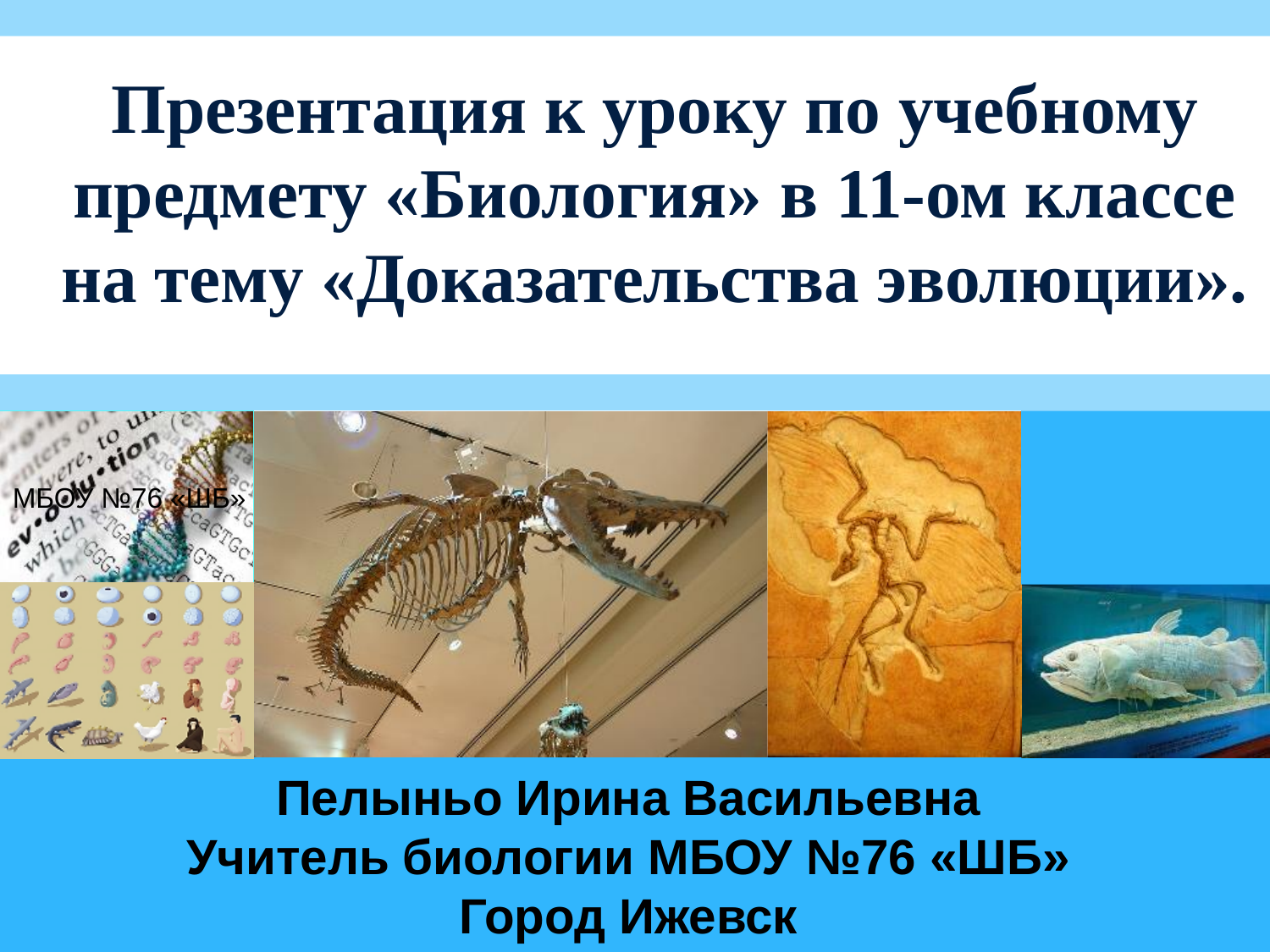

Презентация к уроку по учебному предмету «Биология» в 11-ом классе на тему «Доказательства эволюции».
Пелыньо Ирина Васильевна
Учитель биологии МБОУ №76 «ШБ»
Город Ижевск